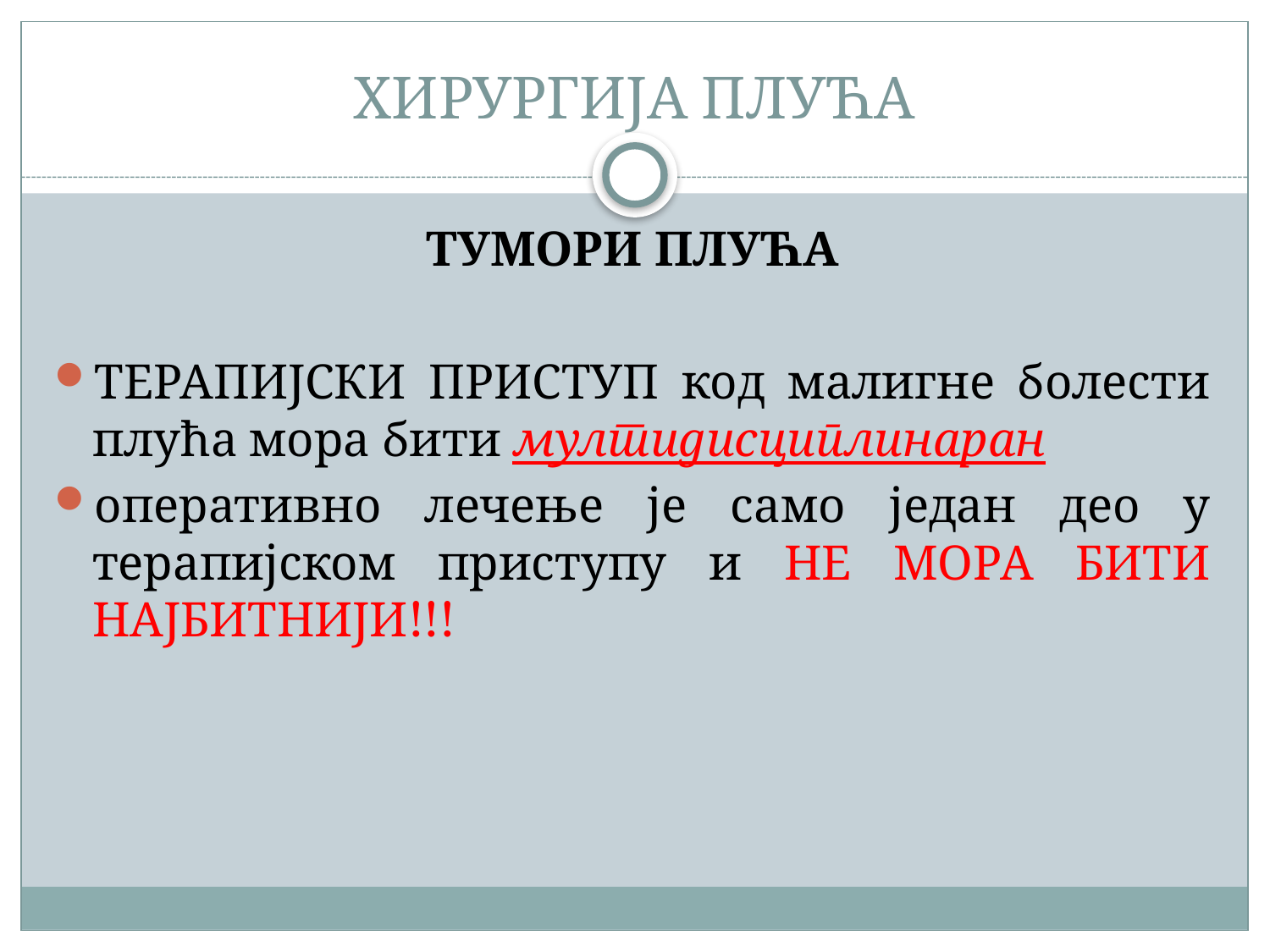

# ХИРУРГИЈА ПЛУЋА
ТУМОРИ ПЛУЋА

ТЕРАПИЈСКИ ПРИСТУП код малигне болести плућа мора бити мултидисциплинаран
оперативно лечење је само један део у терапијском приступу и НЕ МОРА БИТИ НАЈБИТНИЈИ!!!